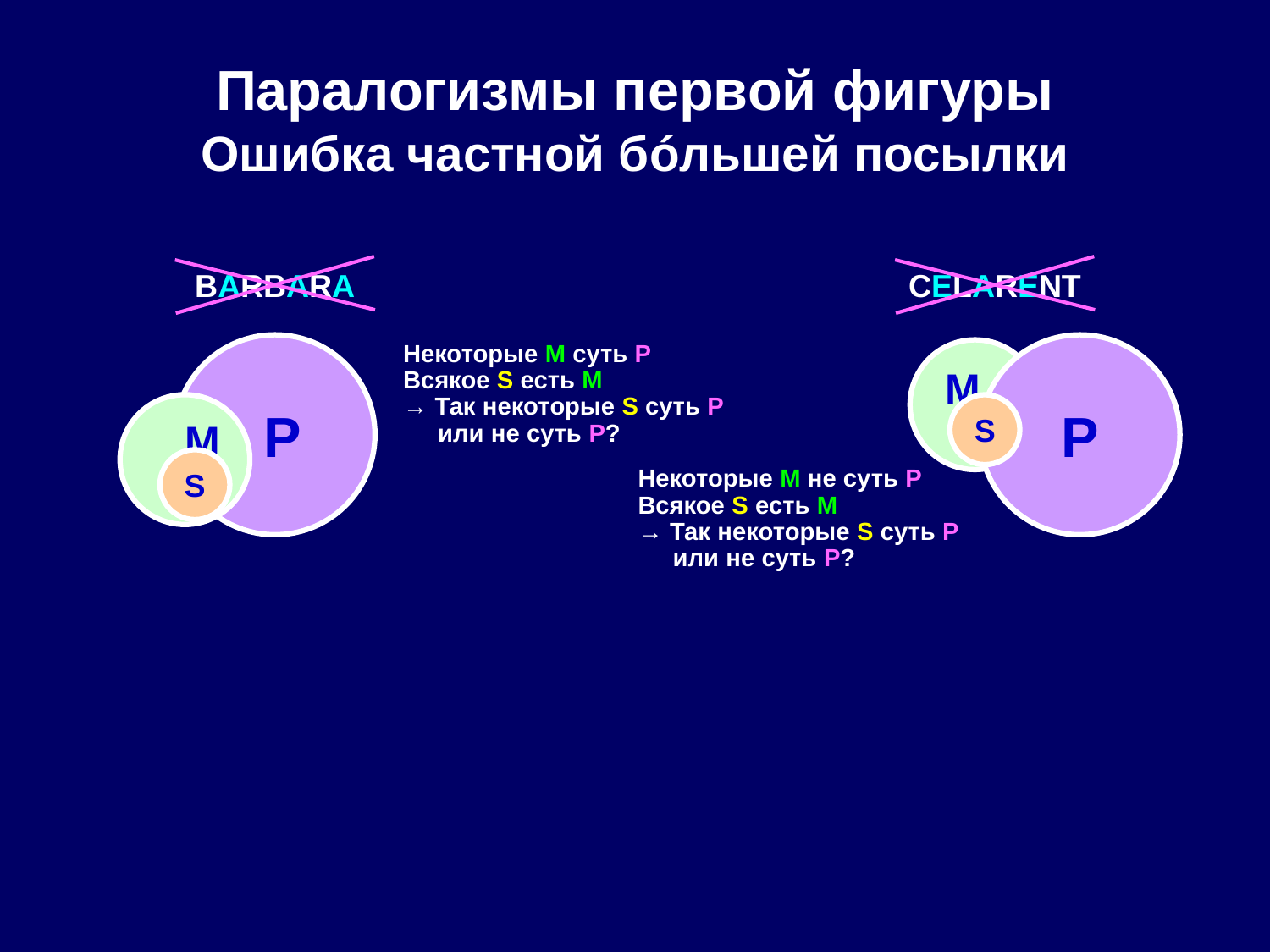

# Паралогизмы первой фигуры Ошибка частной бóльшей посылки
BARBARA
CELARENT
 P
Некоторые M суть P
Всякое S есть M
→ Так некоторые S суть P
     или не суть P?
P
M
      M
S
S
Некоторые M не суть P
Всякое S есть M
→ Так некоторые S суть P
     или не суть P?